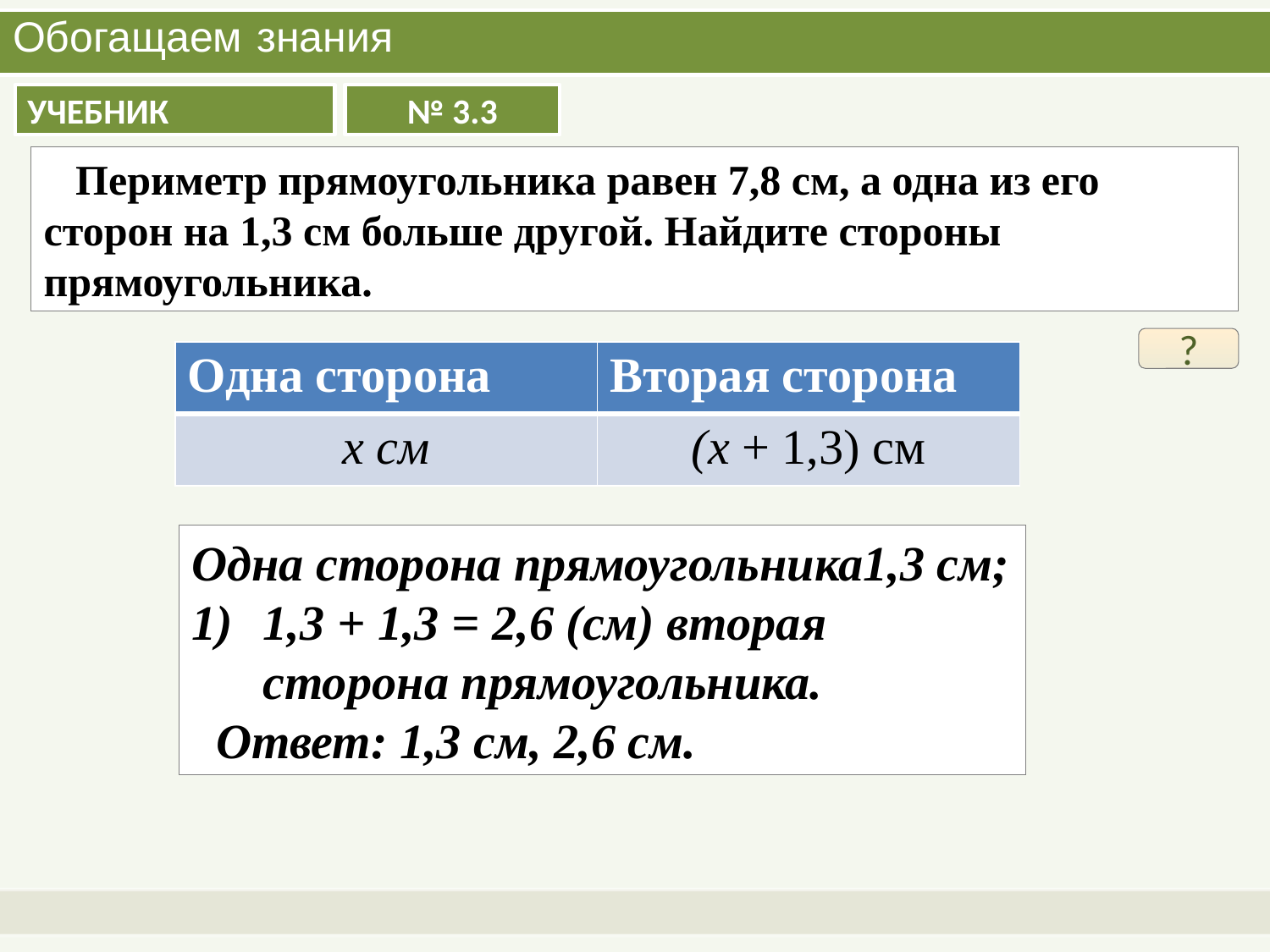

# Обогащаем знания

УЧЕБНИК
№ 3.3
   Периметр прямоугольника равен 7,8 см, а одна из его сторон на 1,3 см больше другой. Найдите стороны прямоугольника.
?
| Одна сторона | Вторая сторона |
| --- | --- |
| х см | (х + 1,3) см |
Одна сторона прямоугольника1,3 см;
1,3 + 1,3 = 2,6 (см) вторая сторона прямоугольника.
  Ответ: 1,3 см, 2,6 см.